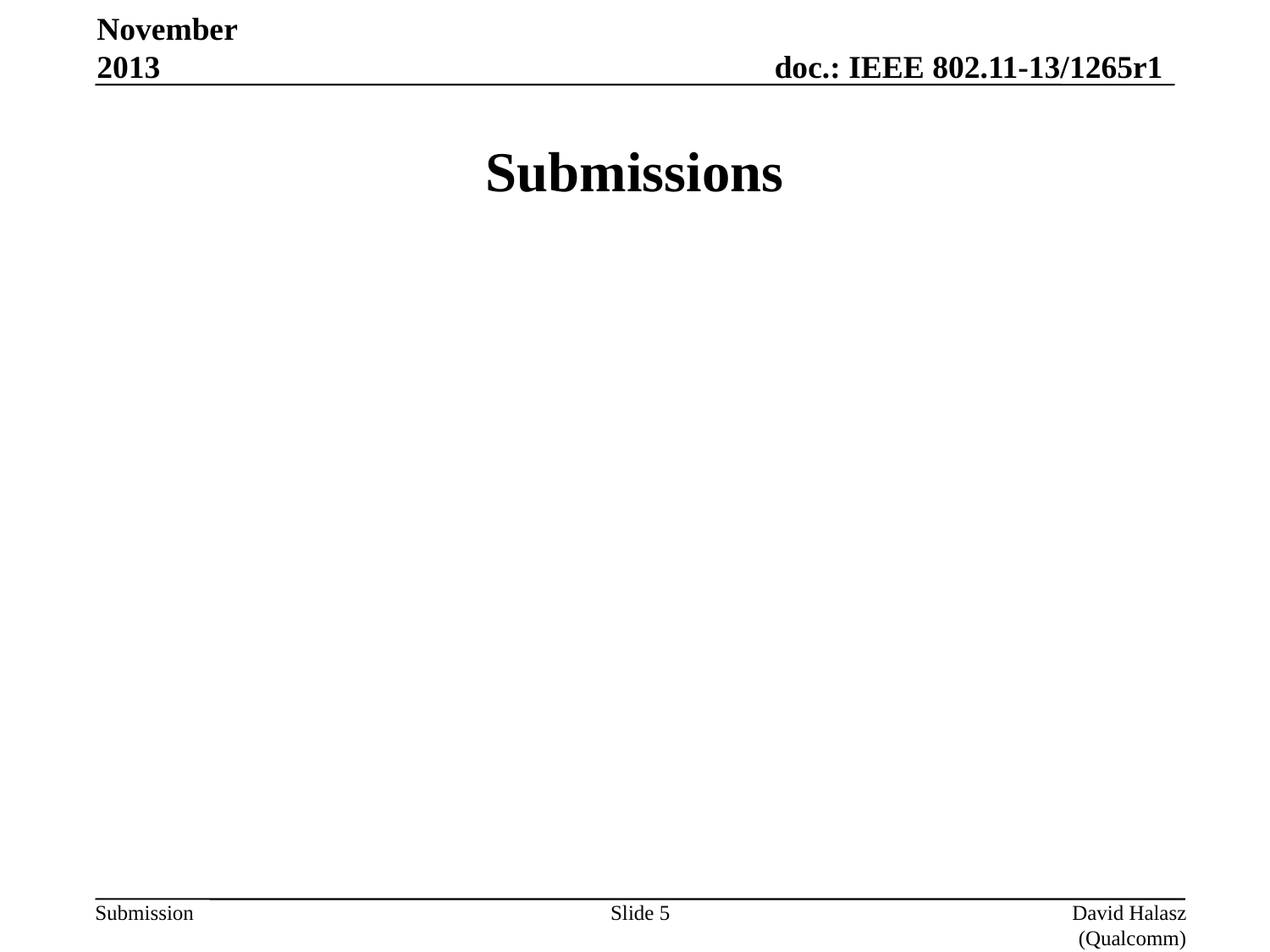

November 2013
# Submissions

Slide 5
David Halasz (Qualcomm)